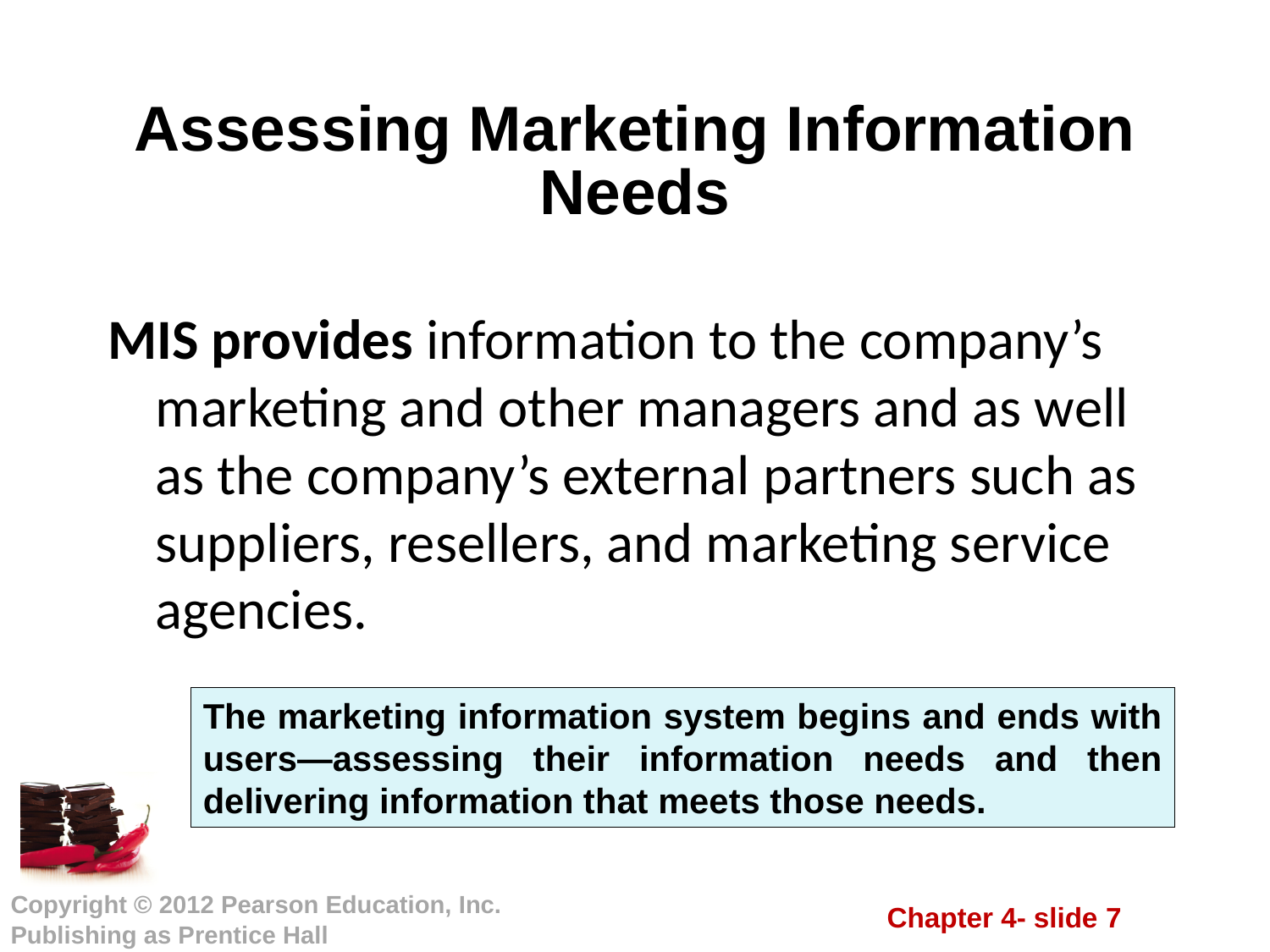

# Assessing Marketing Information Needs

MIS provides information to the company’s marketing and other managers and as well as the company’s external partners such as suppliers, resellers, and marketing service agencies.

The marketing information system begins and ends with users—assessing their information needs and then delivering information that meets those needs.